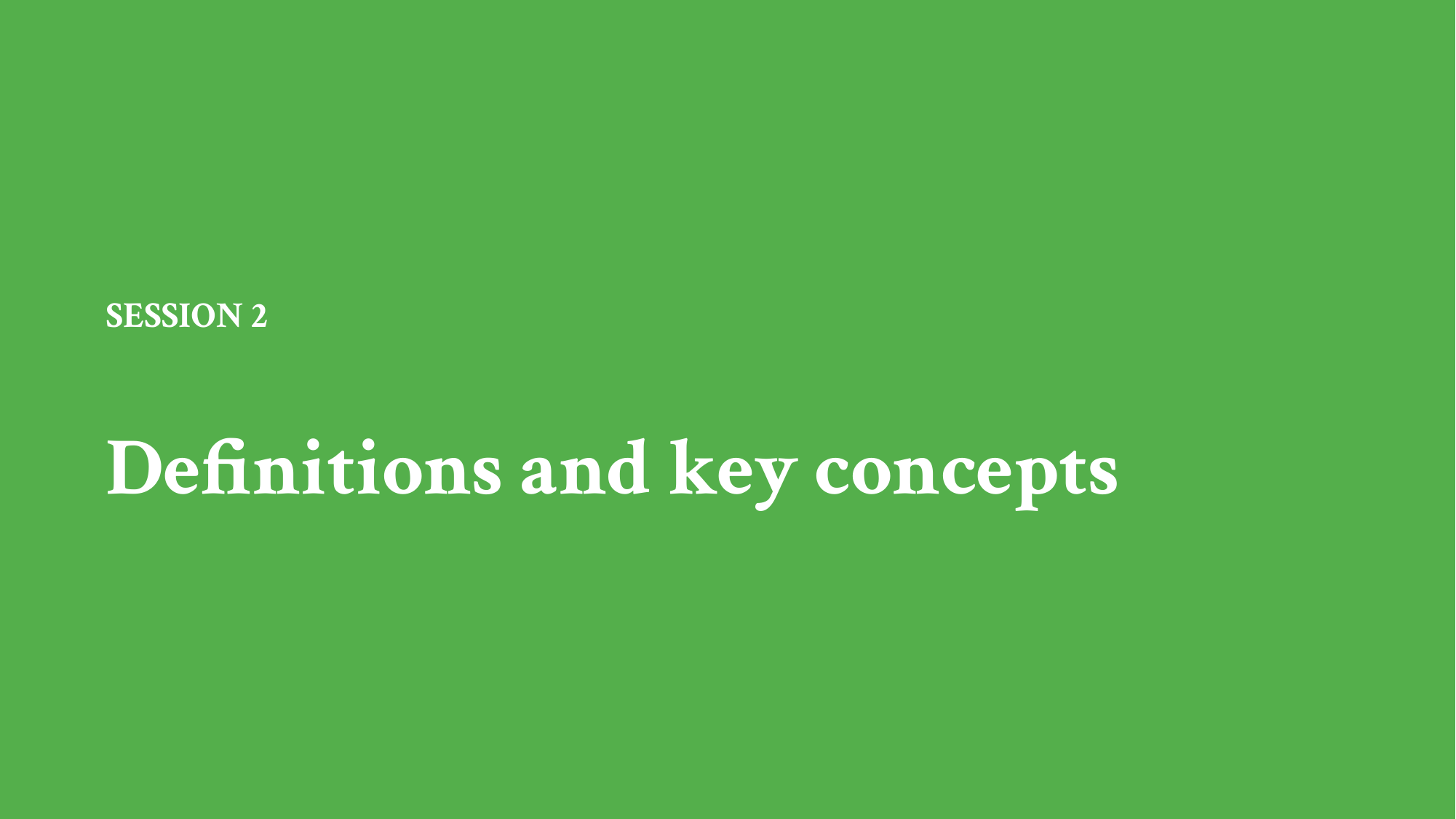

# SESSION 2 Definitions and key concepts